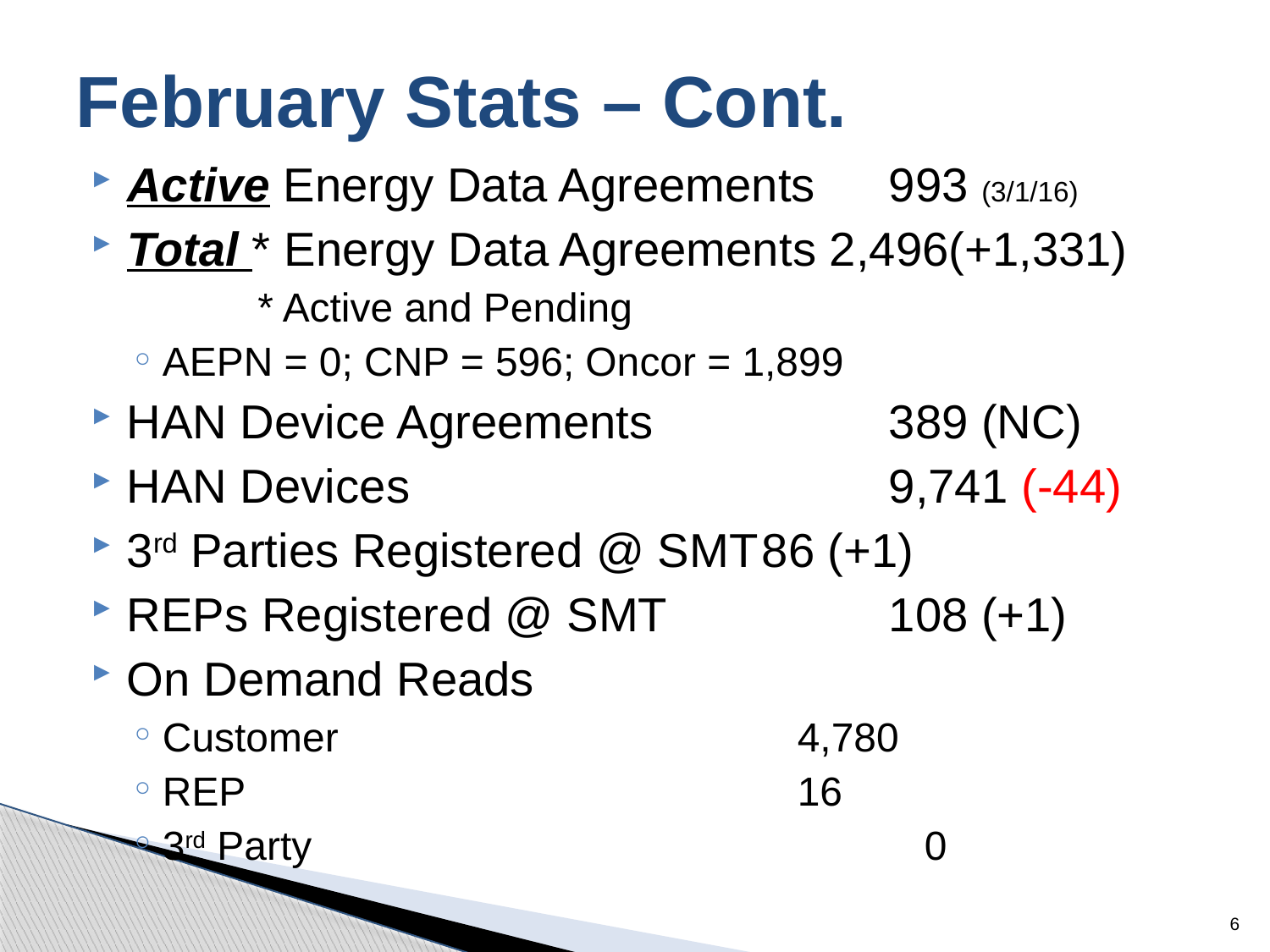

# February Stats – Cont.
Active Energy Data Agreements  	993 (3/1/16)
Total * Energy Data Agreements 2,496(+1,331)
	* Active and Pending
AEPN = 0; CNP = 596; Oncor = 1,899
HAN Device Agreements		389 (NC)
HAN Devices				9,741 (-44)
3rd Parties Registered @ SMT	86 (+1)
REPs Registered @ SMT		108 (+1)
On Demand Reads
Customer				4,780
REP					16
3rd Party					0
6